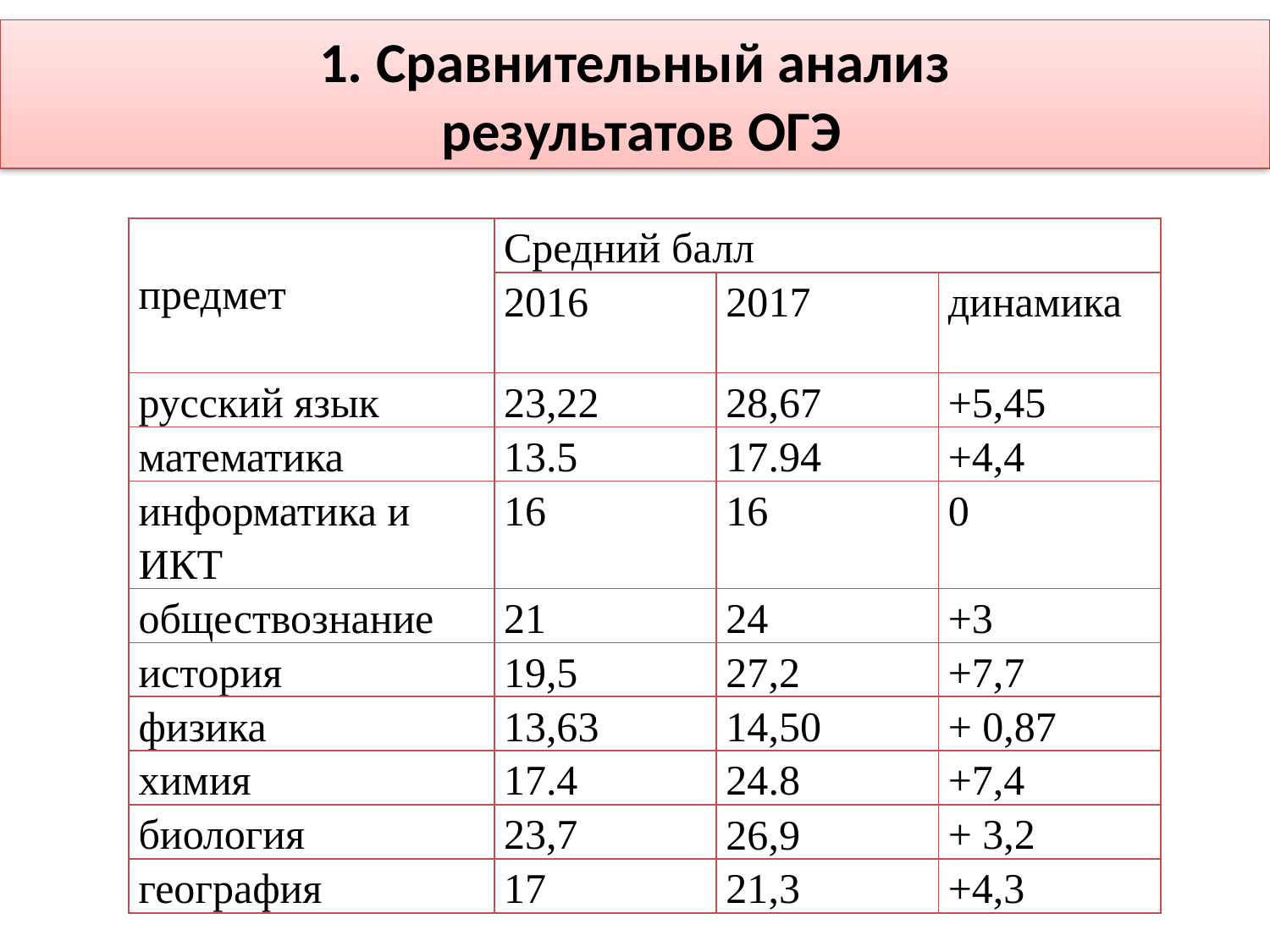

# 1. Сравнительный анализ результатов ОГЭ
| предмет | Средний балл |  |  |
| --- | --- | --- | --- |
|  | 2016 | 2017 | динамика |
| русский язык | 23,22 | 28,67 | +5,45 |
| математика | 13.5 | 17.94 | +4,4 |
| информатика и ИКТ | 16 | 16 | 0 |
| обществознание | 21 | 24 | +3 |
| история | 19,5 | 27,2 | +7,7 |
| физика | 13,63 | 14,50 | + 0,87 |
| химия | 17.4 | 24.8 | +7,4 |
| биология | 23,7 | 26,9 | + 3,2 |
| география | 17 | 21,3 | +4,3 |